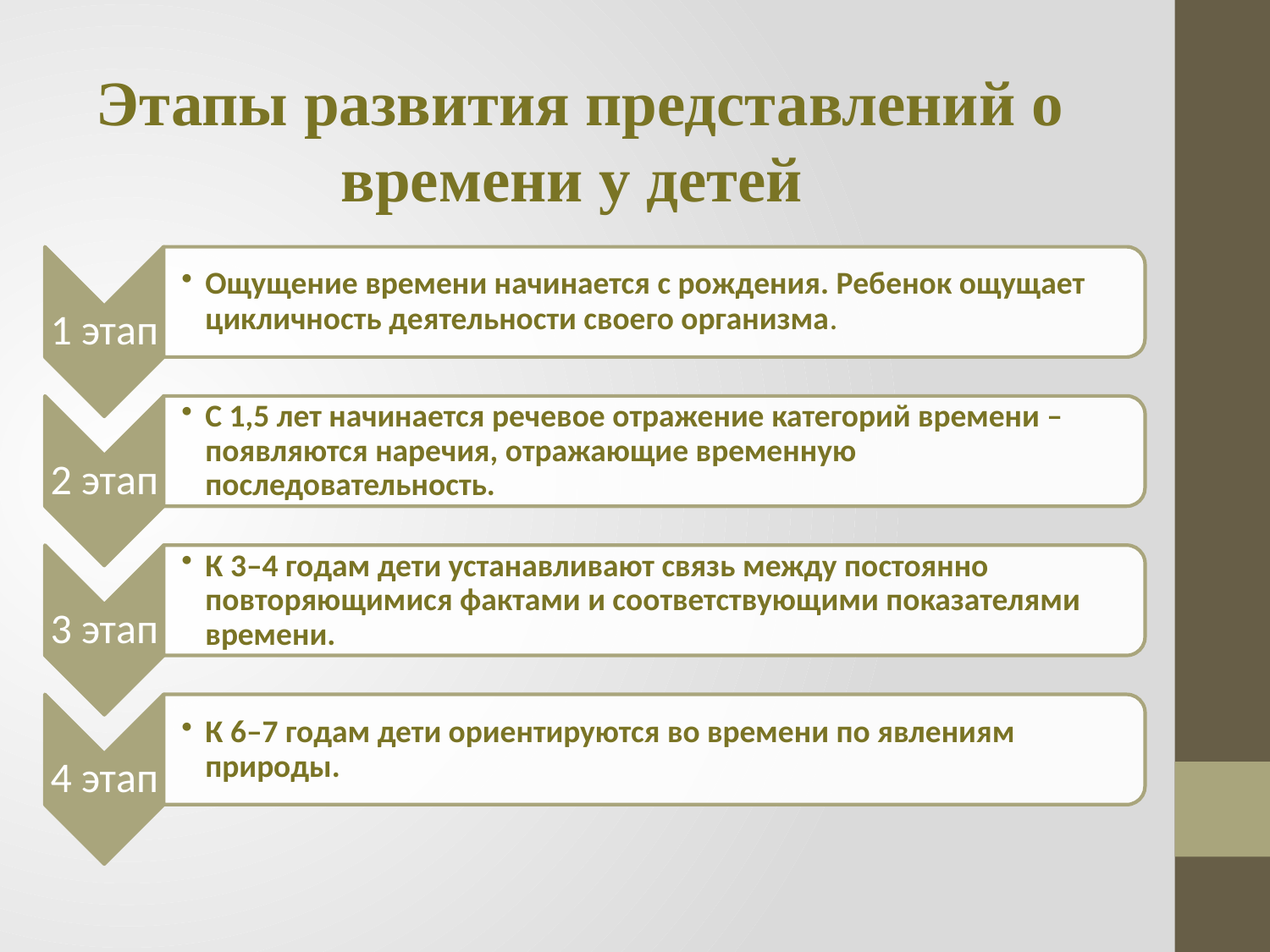

Этапы развития представлений о времени у детей
1 этап
Ощущение времени начинается с рождения. Ребенок ощущает цикличность деятельности своего организма.
2 этап
С 1,5 лет начинается речевое отражение категорий времени – появляются наречия, отражающие временную последовательность.
3 этап
К 3–4 годам дети устанавливают связь между постоянно повторяющимися фактами и соответствующими показателями времени.
4 этап
К 6–7 годам дети ориентируются во времени по явлениям природы.